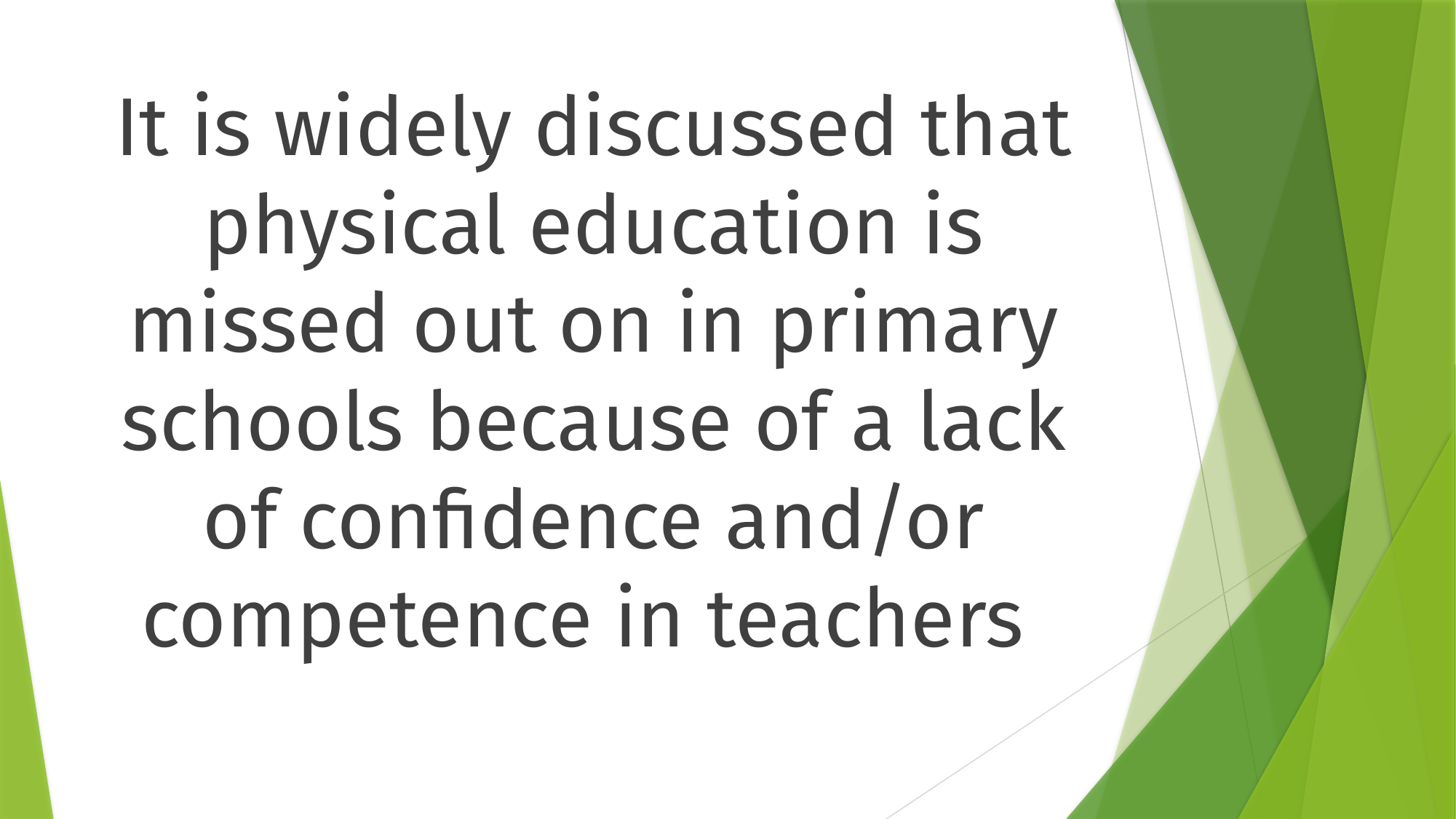

It is widely discussed that physical education is missed out on in primary schools because of a lack of confidence and/or competence in teachers